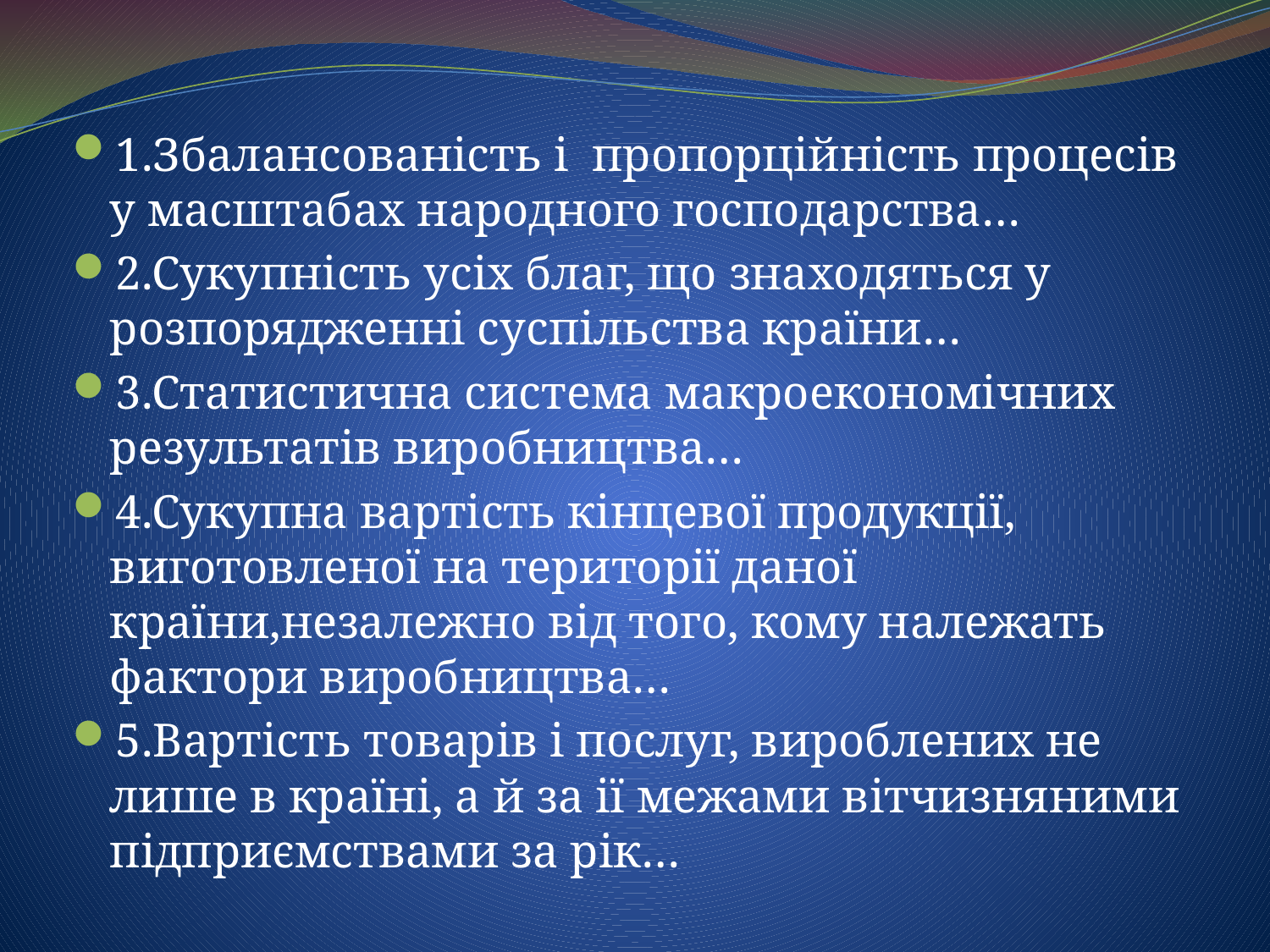

1.Збалансованість і  пропорційність процесів у масштабах народного господарства…
2.Сукупність усіх благ, що знаходяться у розпорядженні суспільства країни…
3.Статистична система макроекономічних результатів виробництва…
4.Сукупна вартість кінцевої продукції, виготовленої на території даної країни,незалежно від того, кому належать фактори виробництва…
5.Вартість товарів і послуг, вироблених не лише в країні, а й за ії межами вітчизняними підприємствами за рік…